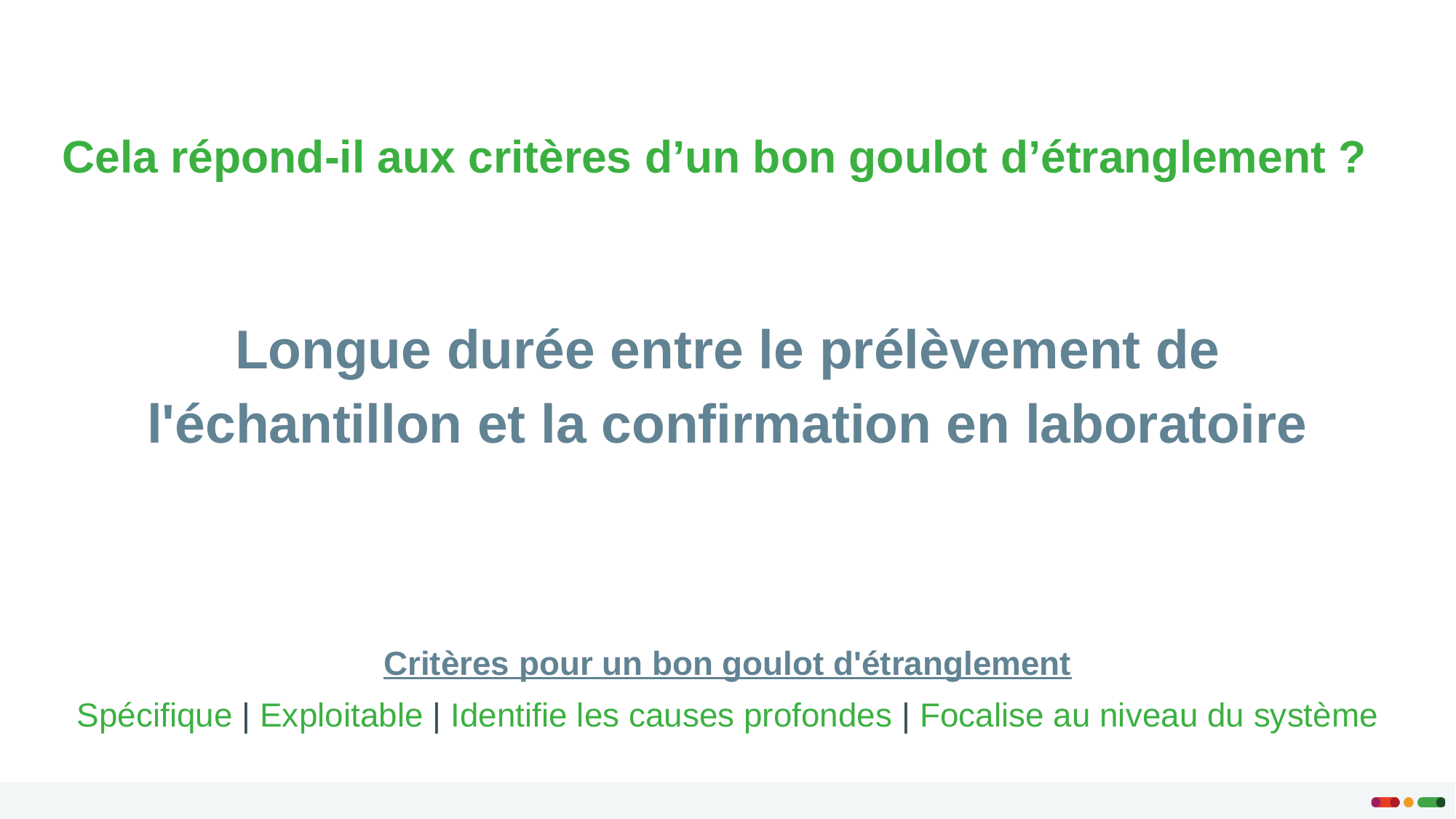

Cela répond-il aux critères d’un bon goulot d’étranglement ?
Longue durée entre le prélèvement de l'échantillon et la confirmation en laboratoire
Critères pour un bon goulot d'étranglement
Spécifique | Exploitable | Identifie les causes profondes | Focalise au niveau du système